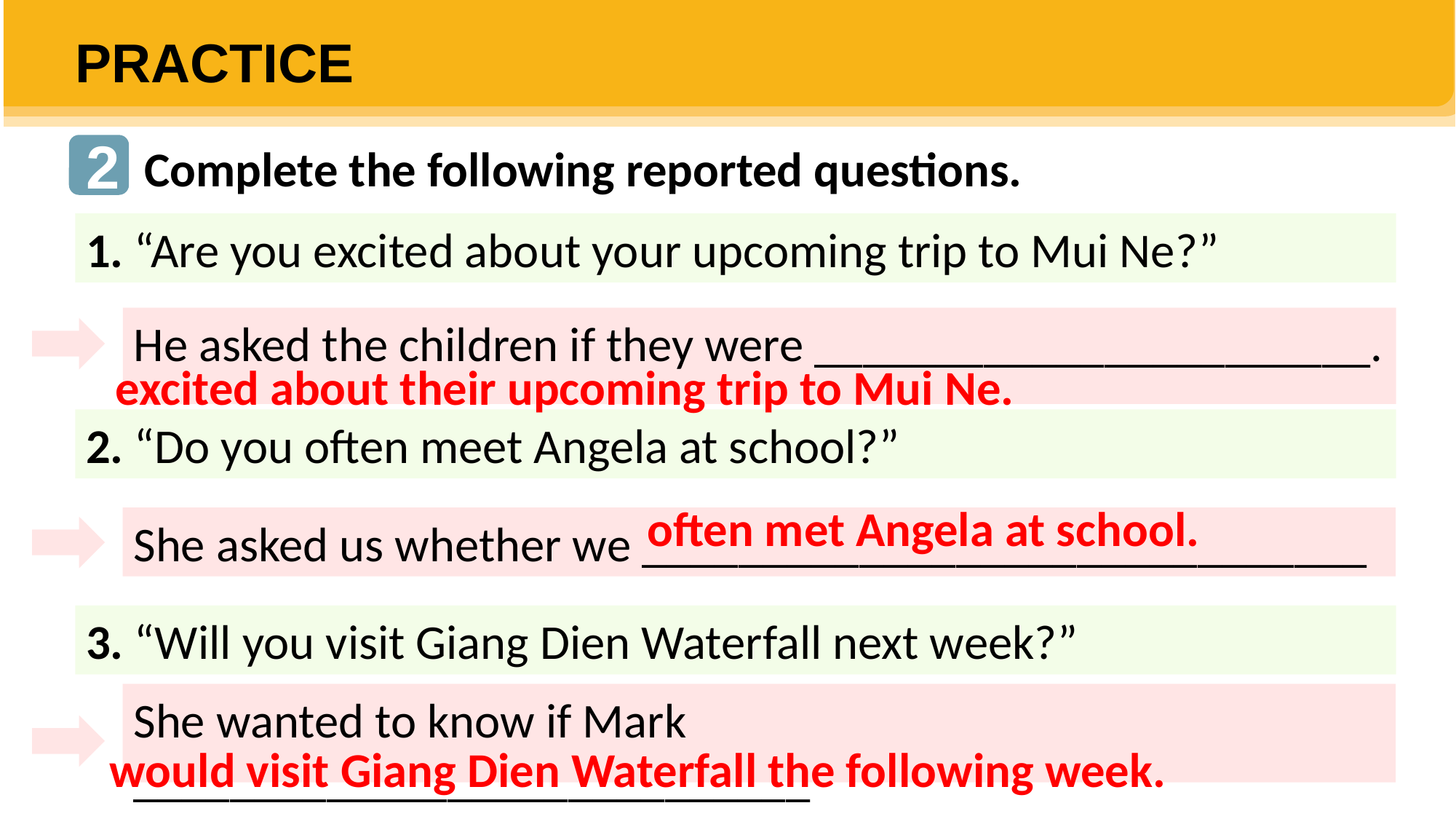

PRACTICE
2
Complete the following reported questions.

1. “Are you excited about your upcoming trip to Mui Ne?”
He asked the children if they were _______________________.

excited about their upcoming trip to Mui Ne.
2. “Do you often meet Angela at school?”
often met Angela at school.
She asked us whether we ______________________________

3. “Will you visit Giang Dien Waterfall next week?”
She wanted to know if Mark  ____________________________

would visit Giang Dien Waterfall the following week.